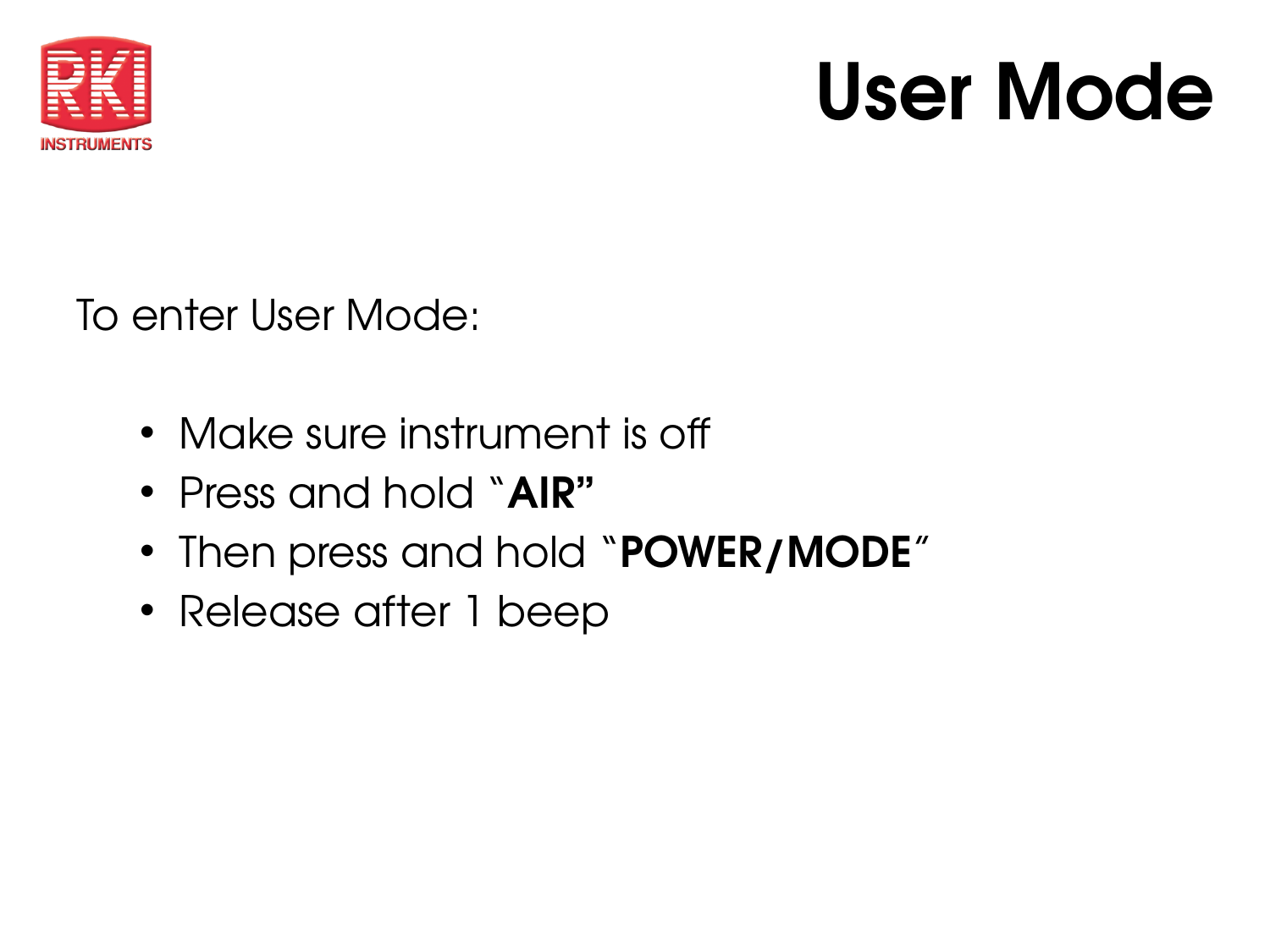

# User Mode
To enter User Mode:

Make sure instrument is off
Press and hold “AIR”
Then press and hold “POWER/MODE”
Release after 1 beep